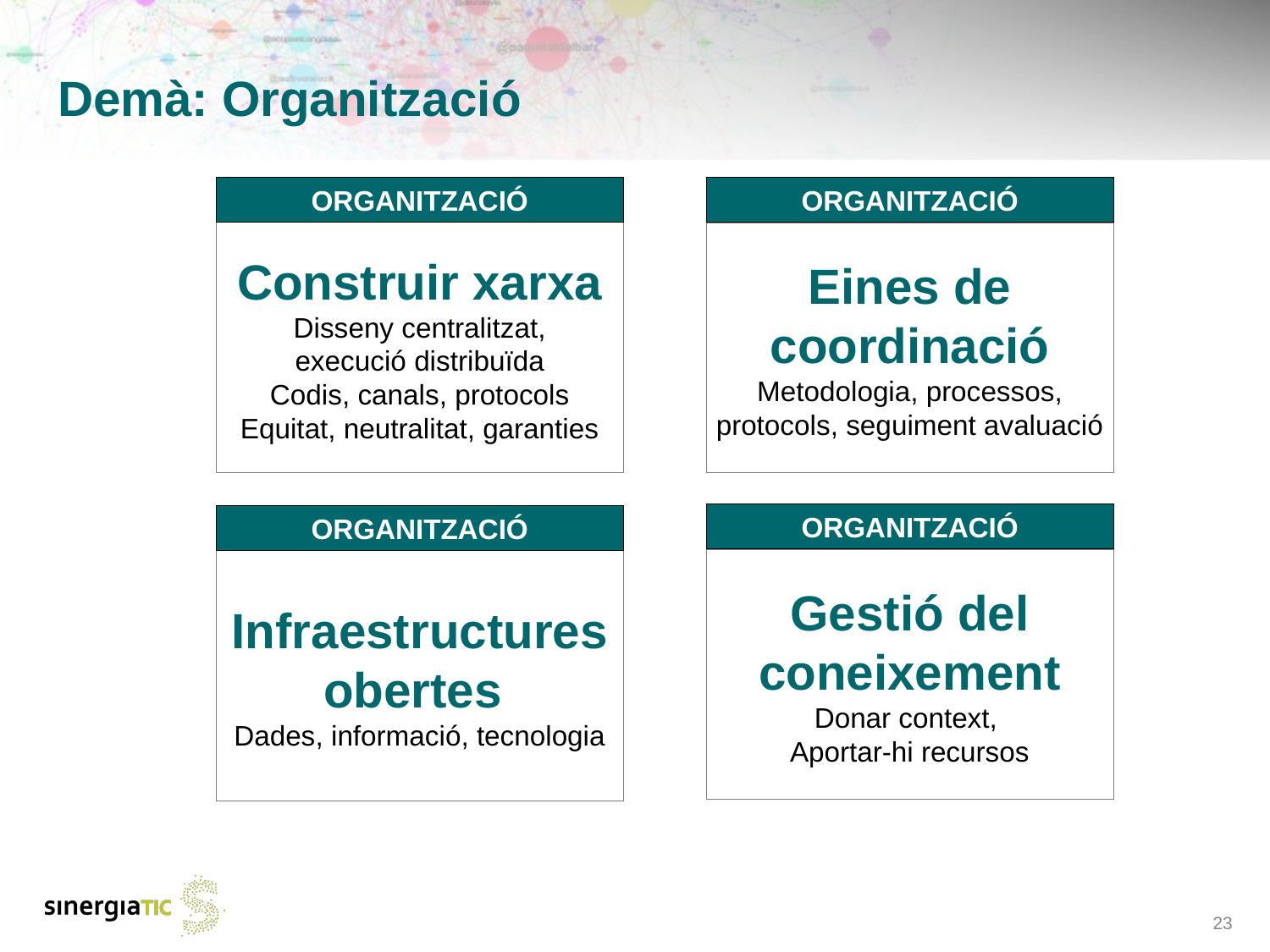

# Demà: Organització
Organització
Construir xarxa
Disseny centralitzat,
execució distribuïda
Codis, canals, protocols Equitat, neutralitat, garanties
Organització
Eines de coordinació
Metodologia, processos, protocols, seguiment avaluació
Organització
Gestió del coneixement
Donar context,
Aportar-hi recursos
Organització
Infraestructures obertes
Dades, informació, tecnologia